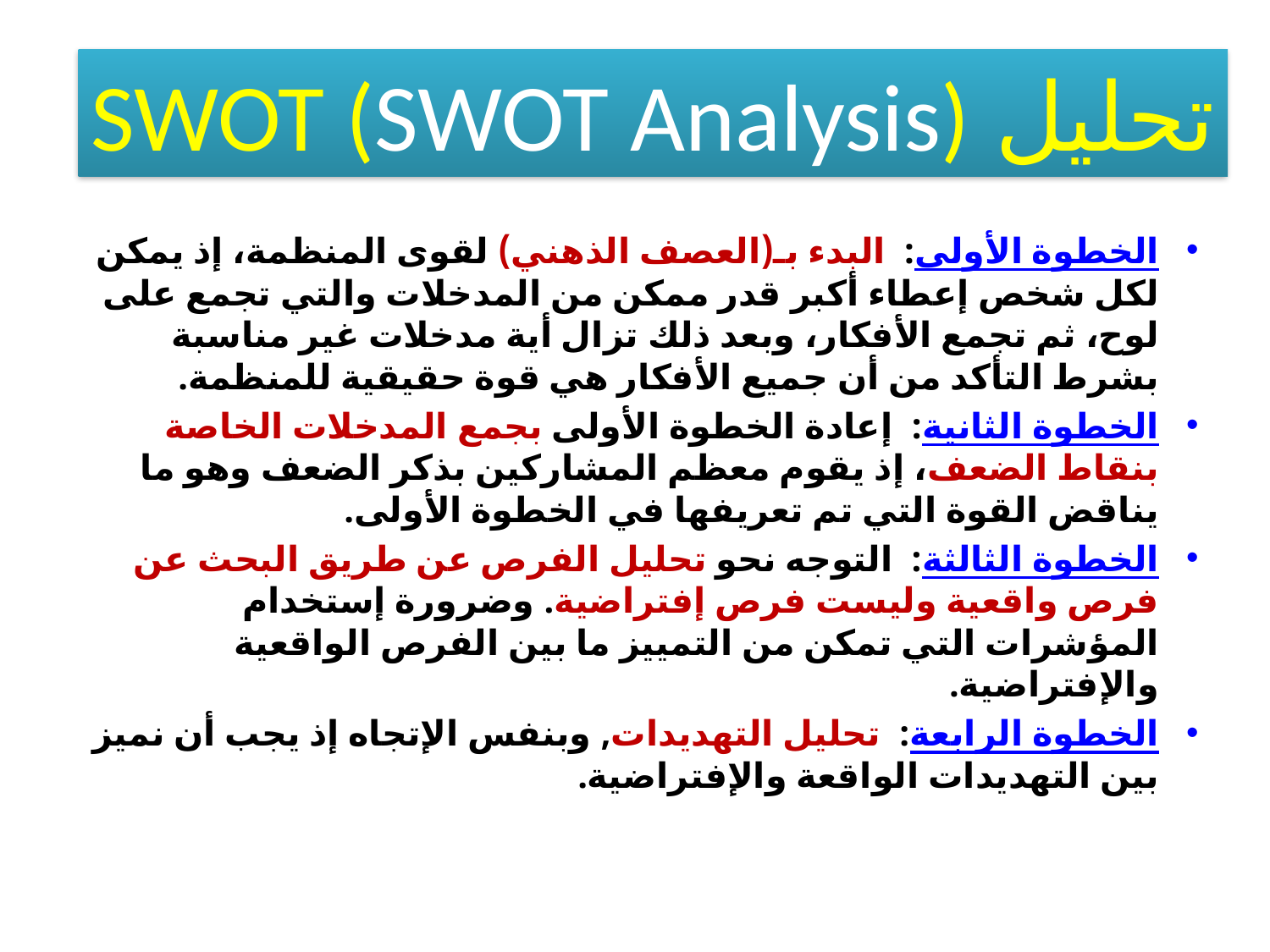

تحليل SWOT (SWOT Analysis)
الخطوة الأولى:  البدء بـ(العصف الذهني) لقوى المنظمة، إذ يمكن لكل شخص إعطاء أكبر قدر ممكن من المدخلات والتي تجمع على لوح، ثم تجمع الأفكار، وبعد ذلك تزال أية مدخلات غير مناسبة بشرط التأكد من أن جميع الأفكار هي قوة حقيقية للمنظمة.
الخطوة الثانية:  إعادة الخطوة الأولى بجمع المدخلات الخاصة بنقاط الضعف، إذ يقوم معظم المشاركين بذكر الضعف وهو ما يناقض القوة التي تم تعريفها في الخطوة الأولى.
الخطوة الثالثة:  التوجه نحو تحليل الفرص عن طريق البحث عن فرص واقعية وليست فرص إفتراضية. وضرورة إستخدام المؤشرات التي تمكن من التمييز ما بين الفرص الواقعية والإفتراضية.
الخطوة الرابعة:  تحليل التهديدات, وبنفس الإتجاه إذ يجب أن نميز بين التهديدات الواقعة والإفتراضية.